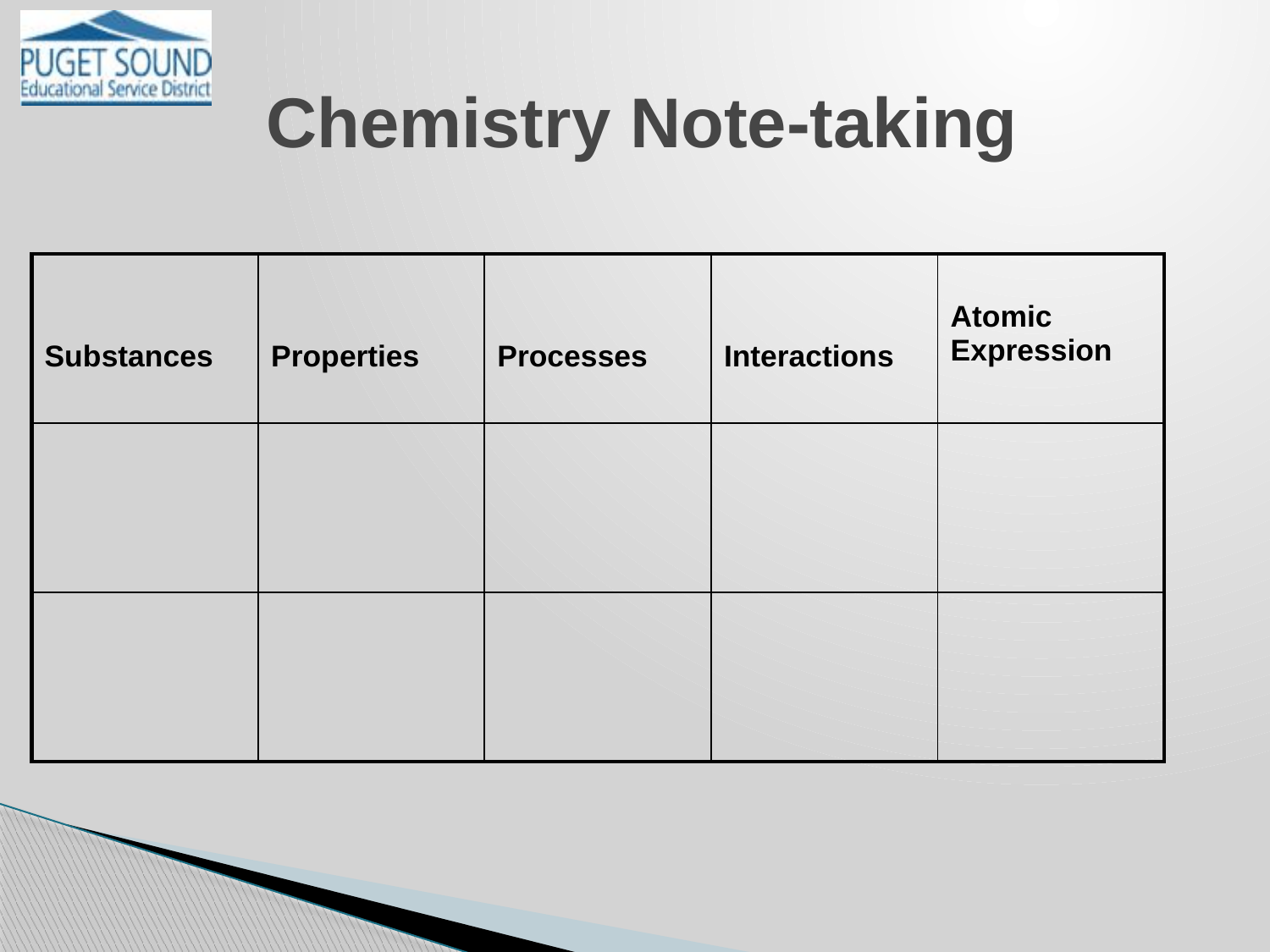

# Chemistry Note-taking
| Substances | Properties | Processes | Interactions | Atomic Expression |
| --- | --- | --- | --- | --- |
|  |  |  |  |  |
|  |  |  |  |  |